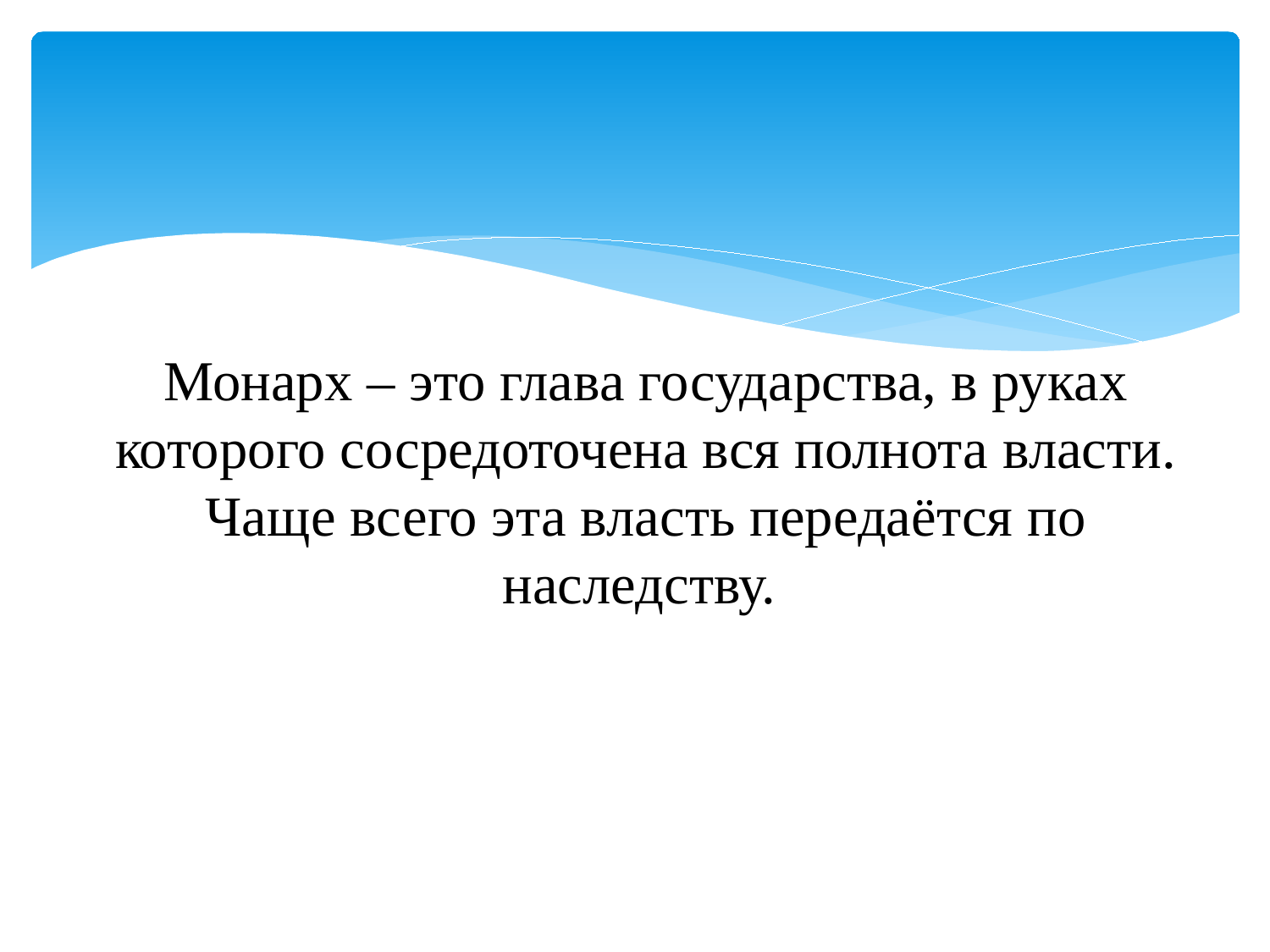

# Монарх – это глава государства, в руках которого сосредоточена вся полнота власти. Чаще всего эта власть передаётся по наследству.